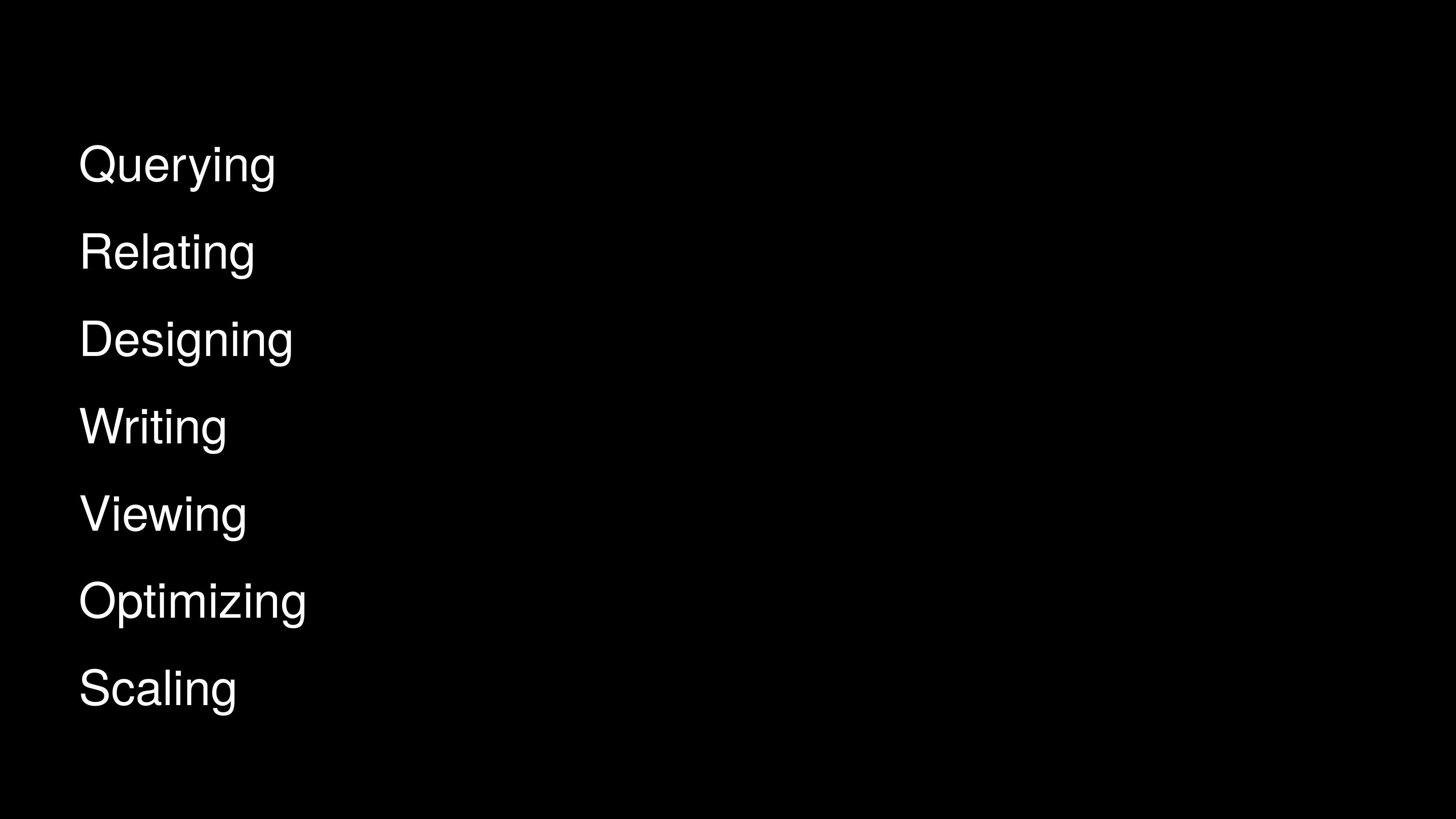

Querying
Relating
Designing
Writing
Viewing
Optimizing
Scaling